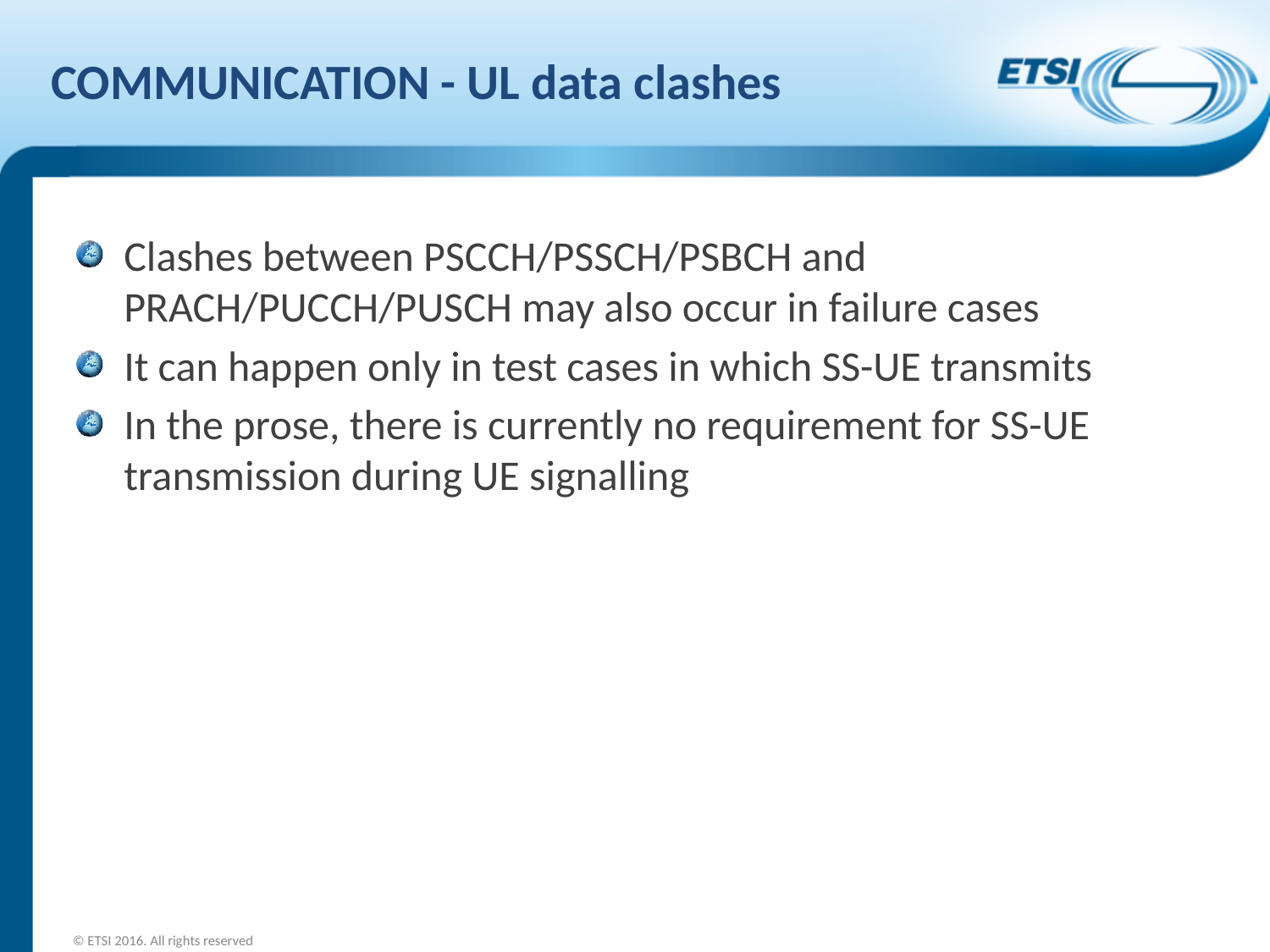

# COMMUNICATION - UL data clashes
Clashes between PSCCH/PSSCH/PSBCH and PRACH/PUCCH/PUSCH may also occur in failure cases
It can happen only in test cases in which SS-UE transmits
In the prose, there is currently no requirement for SS-UE transmission during UE signalling

© ETSI 2016. All rights reserved